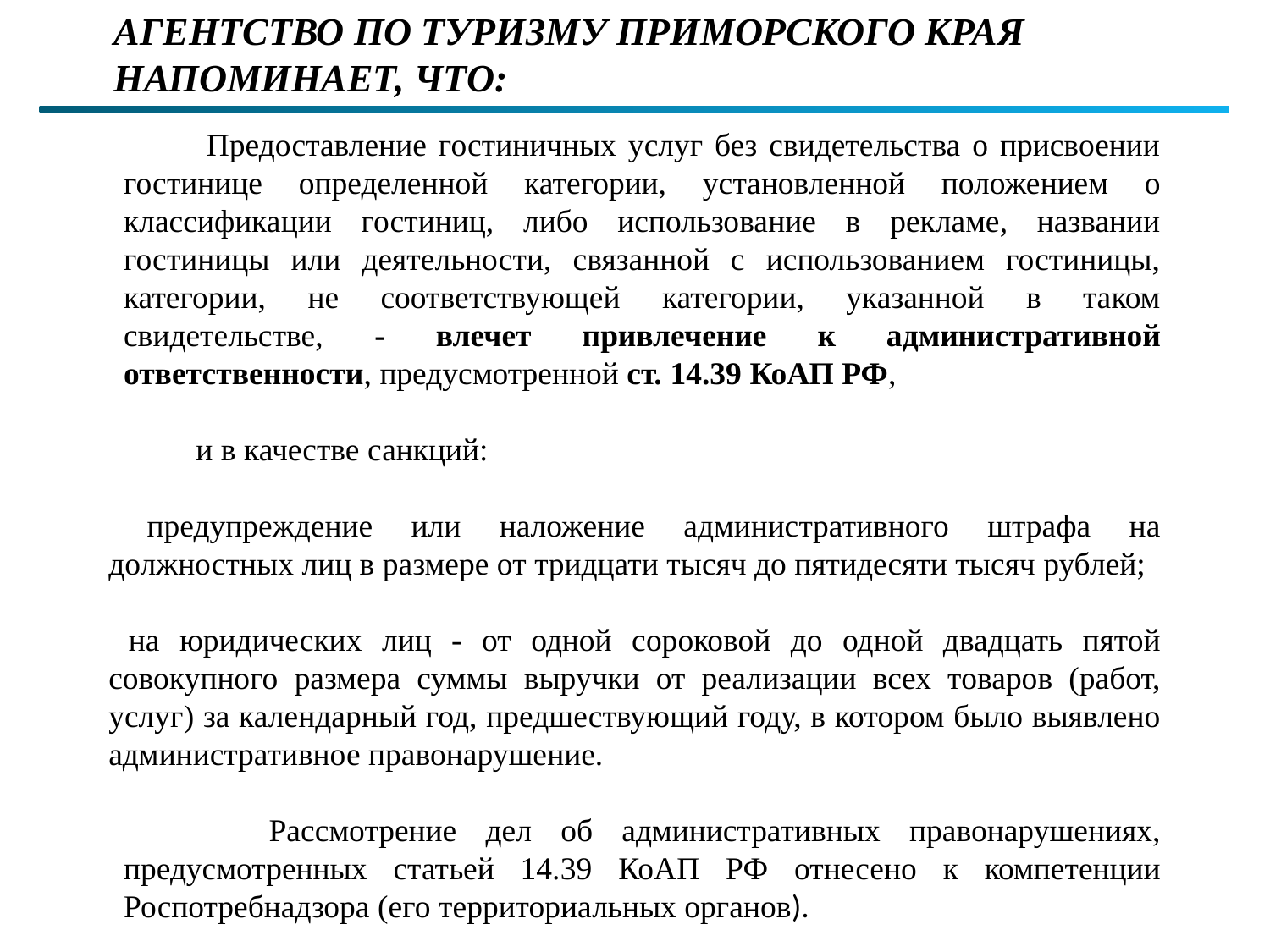

Агентство по туризму Приморского края напоминает, Что:

       Предоставление гостиничных услуг без свидетельства о присвоении гостинице определенной категории, установленной положением о классификации гостиниц, либо использование в рекламе, названии гостиницы или деятельности, связанной с использованием гостиницы, категории, не соответствующей категории, указанной в таком свидетельстве, - влечет привлечение к административной ответственности, предусмотренной ст. 14.39 КоАП РФ,

         и в качестве санкций:

 предупреждение или наложение административного штрафа на должностных лиц в размере от тридцати тысяч до пятидесяти тысяч рублей;

 на юридических лиц - от одной сороковой до одной двадцать пятой совокупного размера суммы выручки от реализации всех товаров (работ, услуг) за календарный год, предшествующий году, в котором было выявлено административное правонарушение.

     Рассмотрение дел об административных правонарушениях, предусмотренных статьей 14.39 КоАП РФ отнесено к компетенции Роспотребнадзора (его территориальных органов).